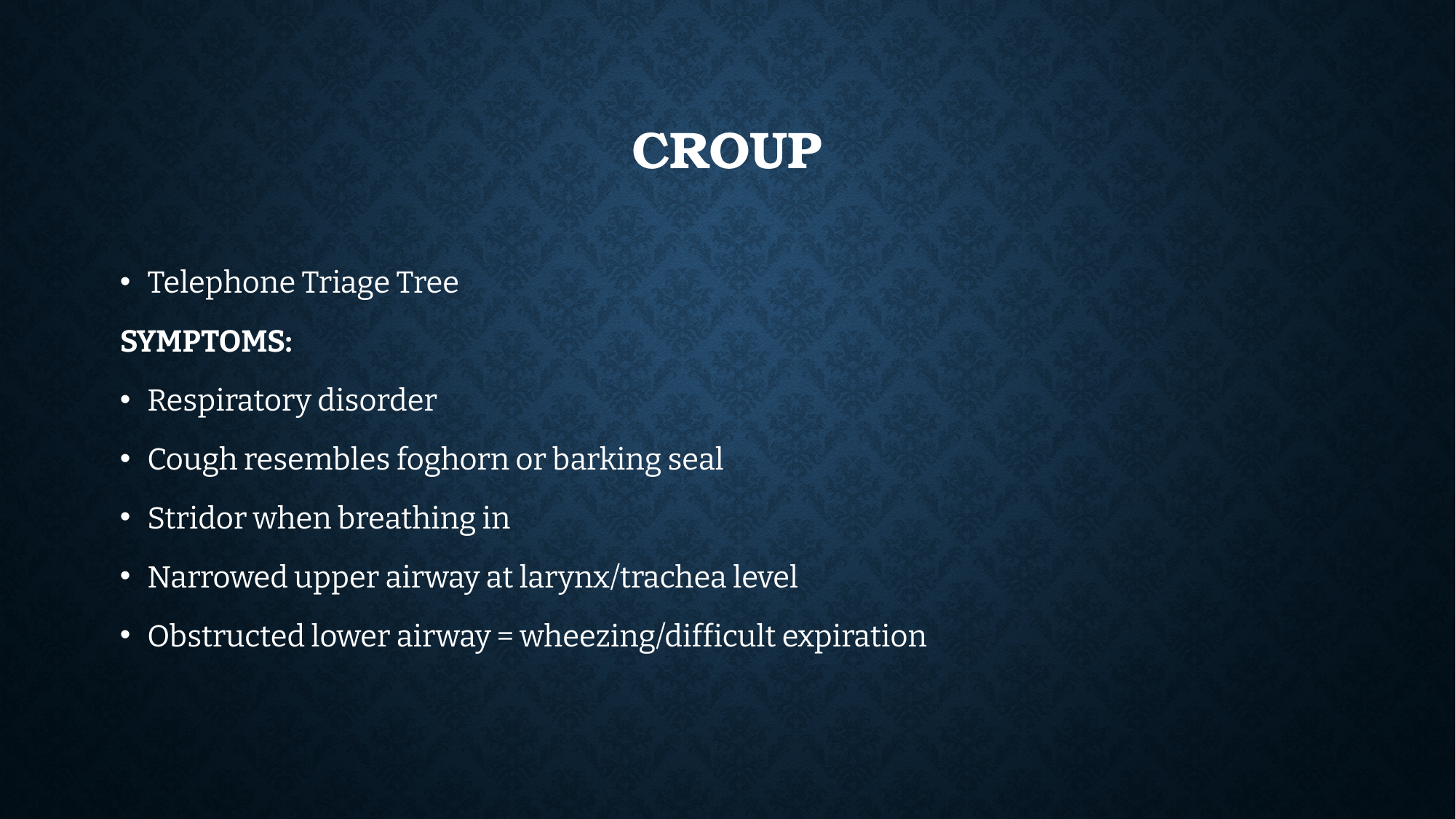

# Croup
Telephone Triage Tree
SYMPTOMS:
Respiratory disorder
Cough resembles foghorn or barking seal
Stridor when breathing in
Narrowed upper airway at larynx/trachea level
Obstructed lower airway = wheezing/difficult expiration